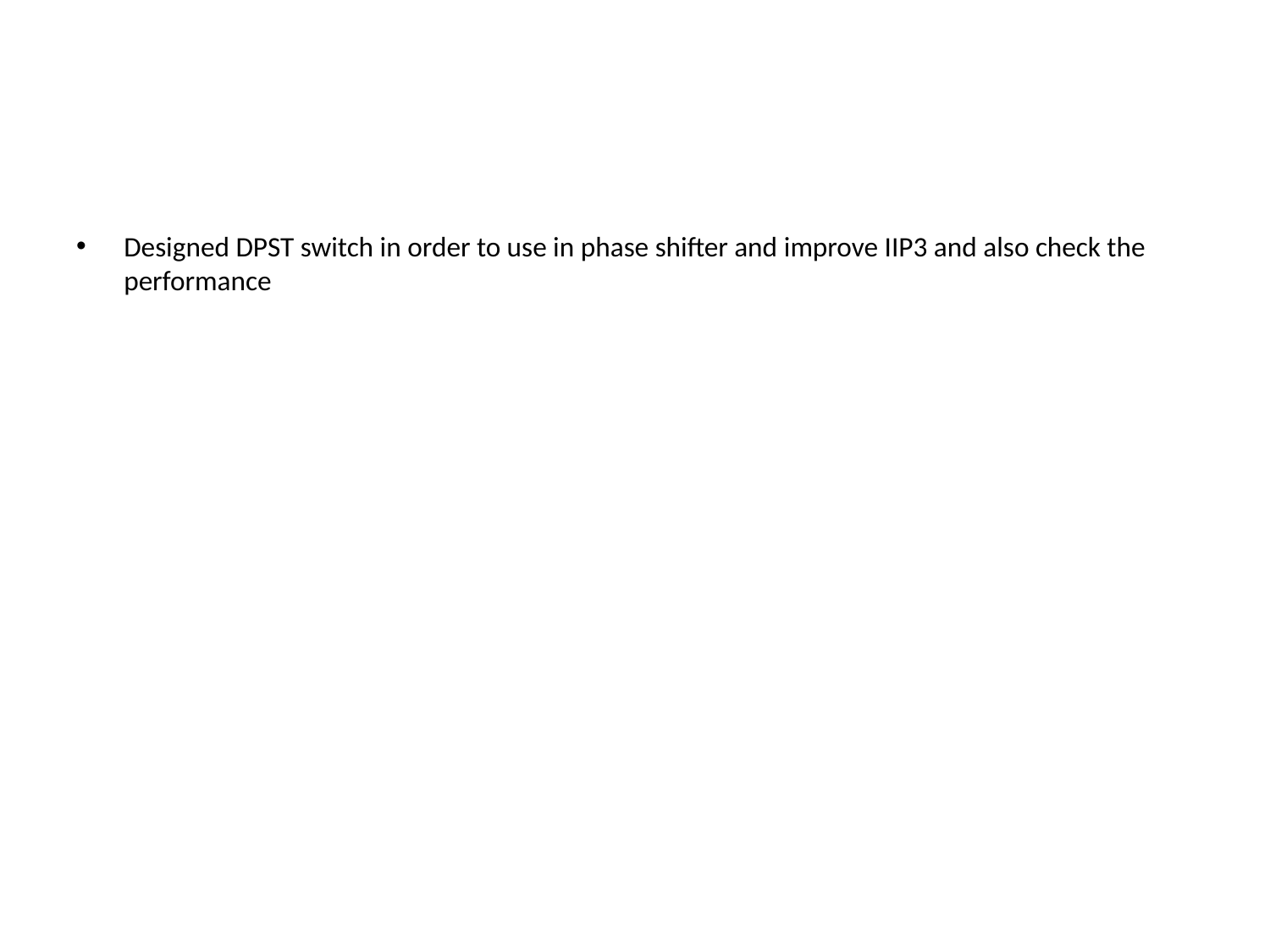

#
Designed DPST switch in order to use in phase shifter and improve IIP3 and also check the performance